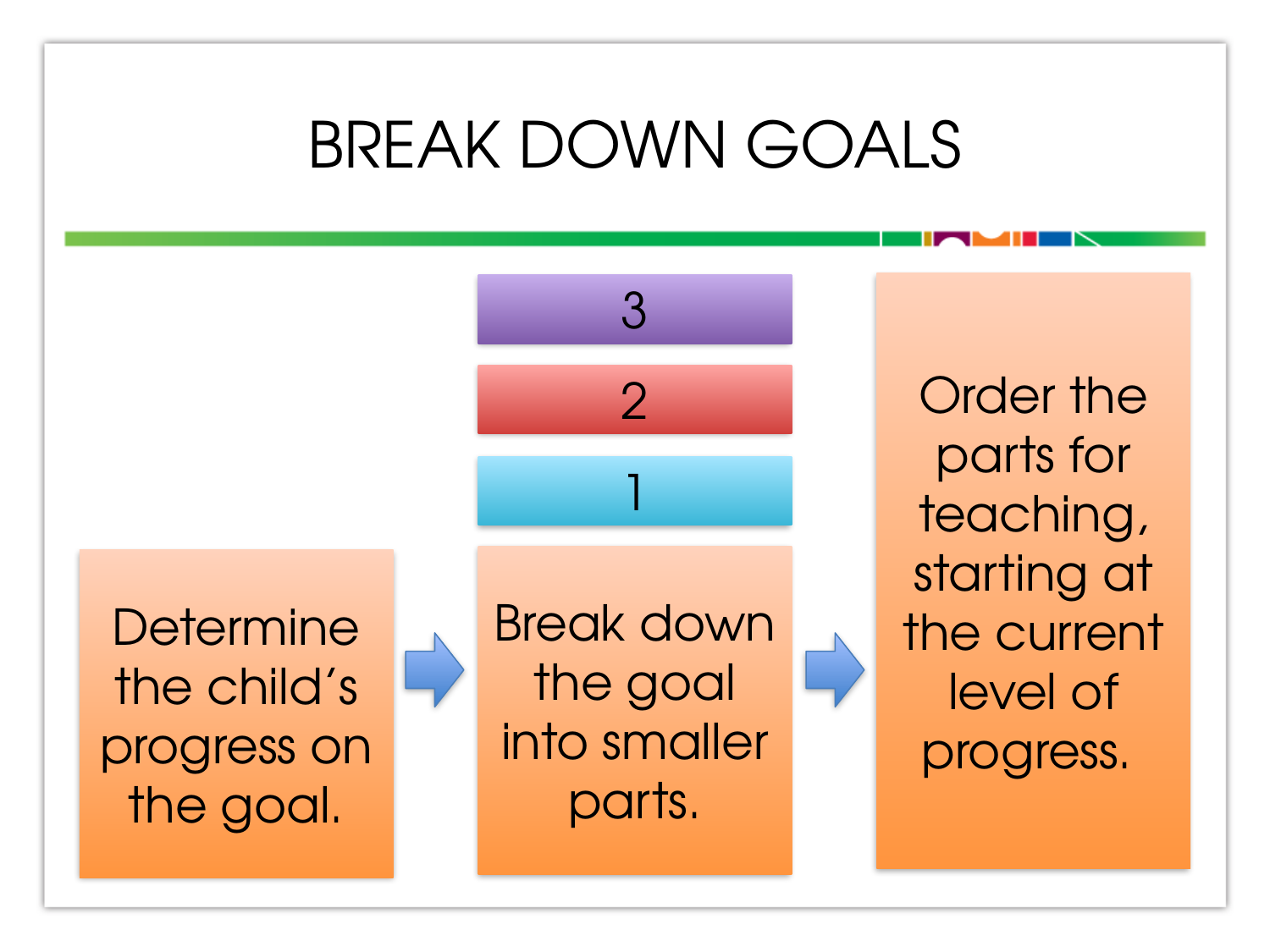

# Break Down Goals
Order the parts for teaching, starting at the current level of progress.
3
2
1
Break down the goal into smaller parts.
Determine the child’s progress on the goal.